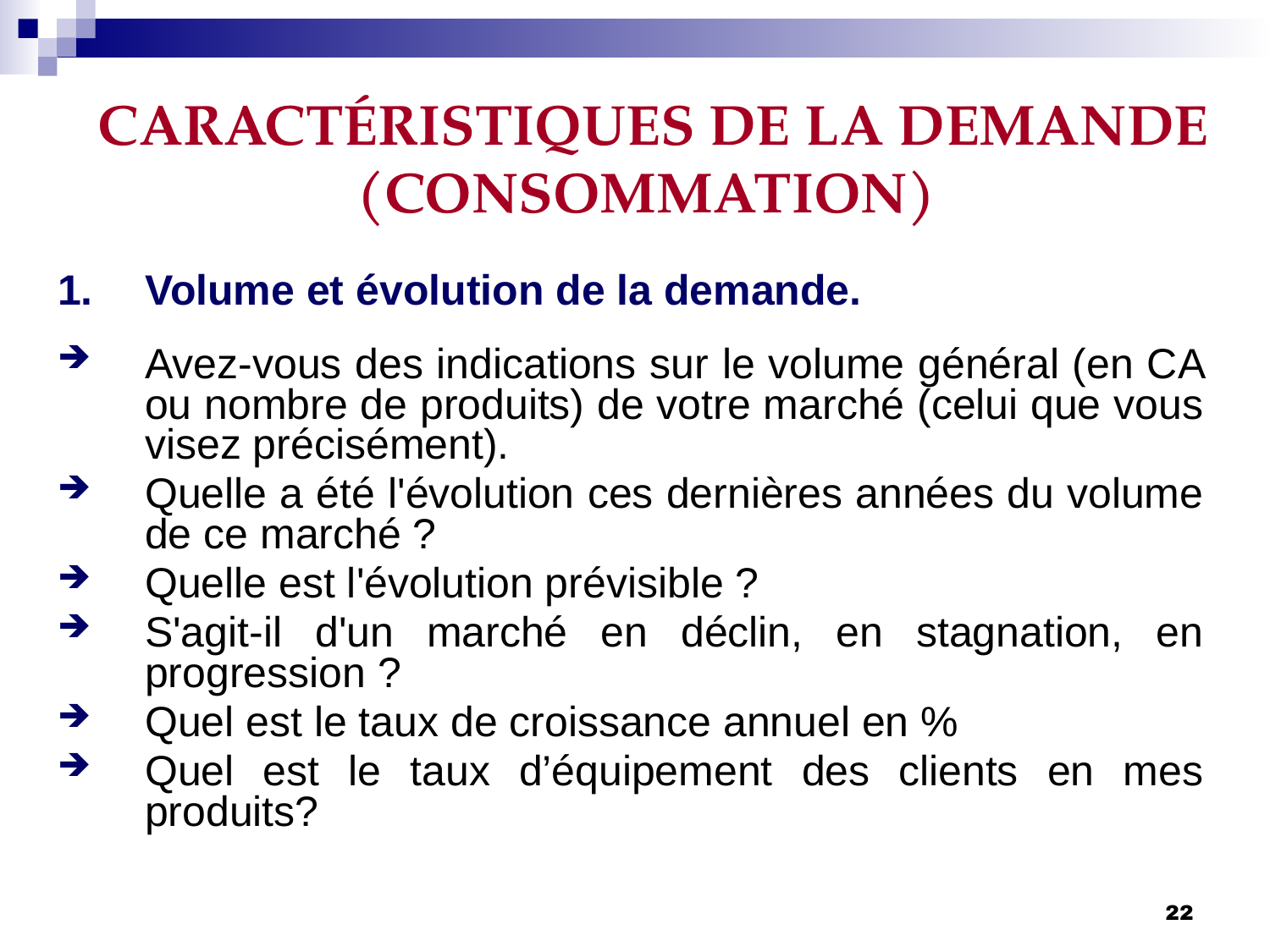

# CARACTÉRISTIQUES DE LA DEMANDE (CONSOMMATION)
Volume et évolution de la demande.

Avez-vous des indications sur le volume général (en CA ou nombre de produits) de votre marché (celui que vous visez précisément).
Quelle a été l'évolution ces dernières années du volume de ce marché ?
Quelle est l'évolution prévisible ?
S'agit-il d'un marché en déclin, en stagnation, en progression ?
Quel est le taux de croissance annuel en %
Quel est le taux d’équipement des clients en mes produits?

22